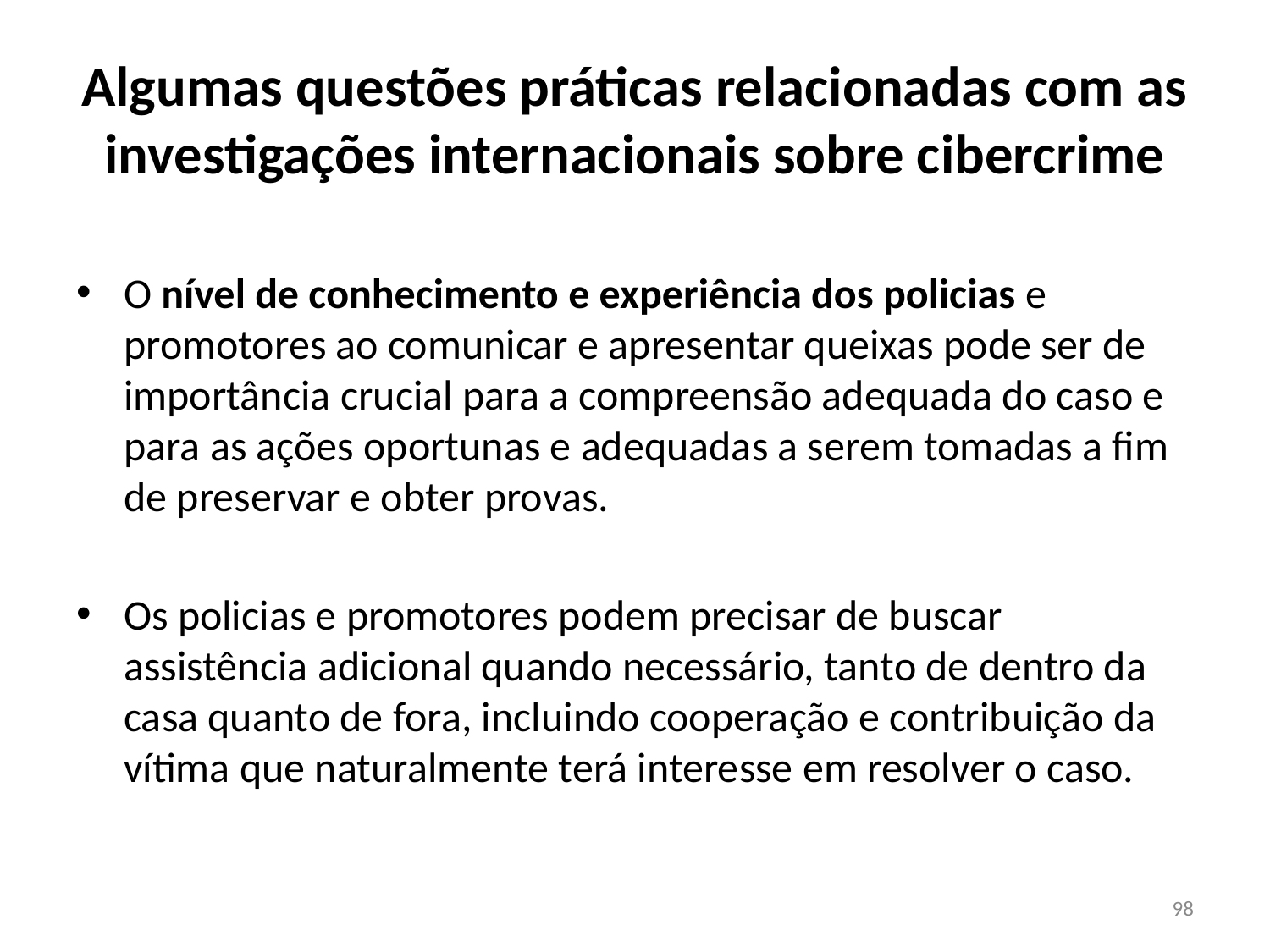

# Algumas questões práticas relacionadas com as investigações internacionais sobre cibercrime
O nível de conhecimento e experiência dos policias e promotores ao comunicar e apresentar queixas pode ser de importância crucial para a compreensão adequada do caso e para as ações oportunas e adequadas a serem tomadas a fim de preservar e obter provas.

Os policias e promotores podem precisar de buscar assistência adicional quando necessário, tanto de dentro da casa quanto de fora, incluindo cooperação e contribuição da vítima que naturalmente terá interesse em resolver o caso.

98